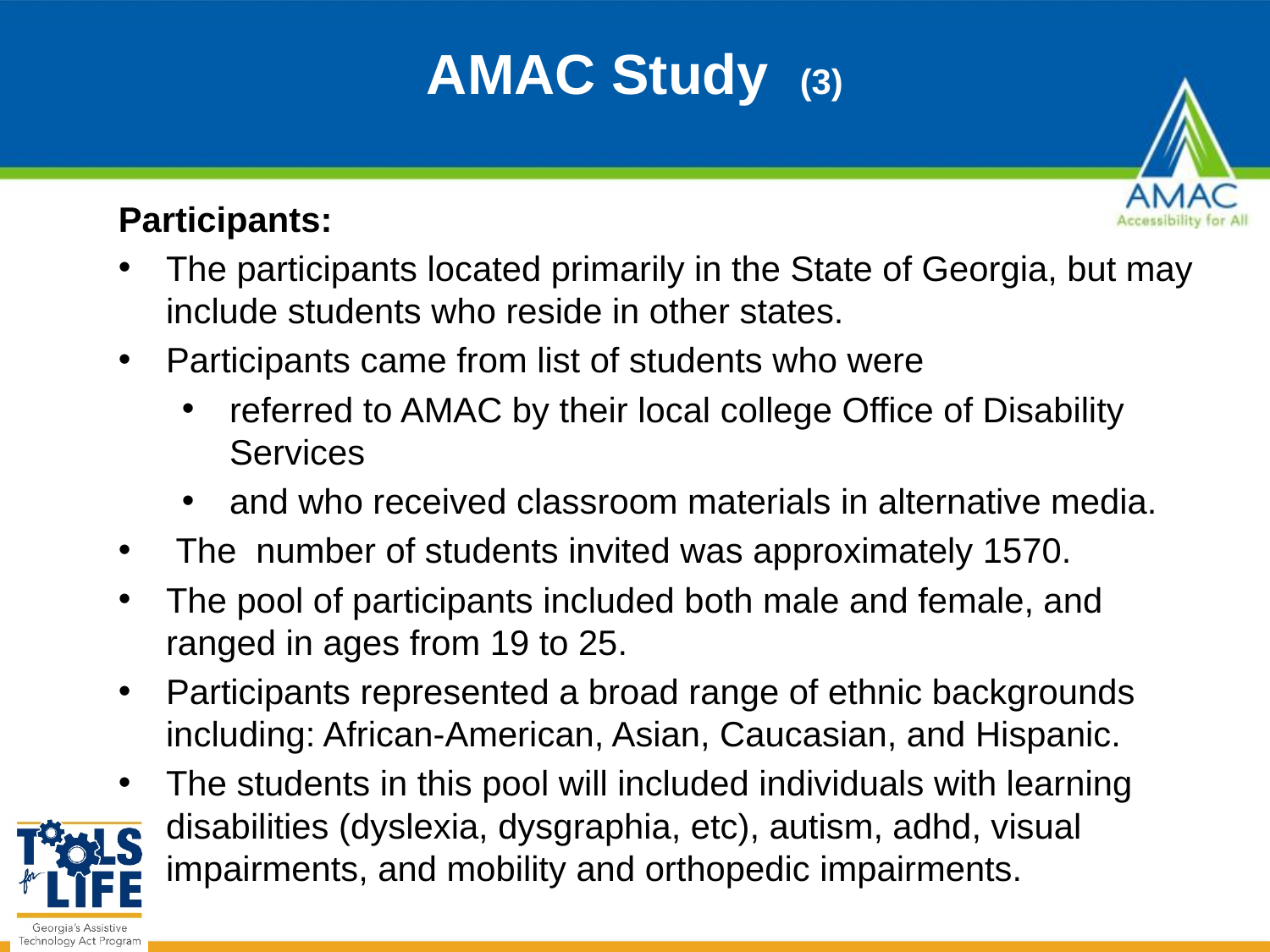

# AMAC Study  (3)
Participants:
The participants located primarily in the State of Georgia, but may include students who reside in other states.
Participants came from list of students who were
referred to AMAC by their local college Office of Disability Services
and who received classroom materials in alternative media.
 The  number of students invited was approximately 1570.
The pool of participants included both male and female, and ranged in ages from 19 to 25.
Participants represented a broad range of ethnic backgrounds including: African-American, Asian, Caucasian, and Hispanic.
The students in this pool will included individuals with learning disabilities (dyslexia, dysgraphia, etc), autism, adhd, visual impairments, and mobility and orthopedic impairments.